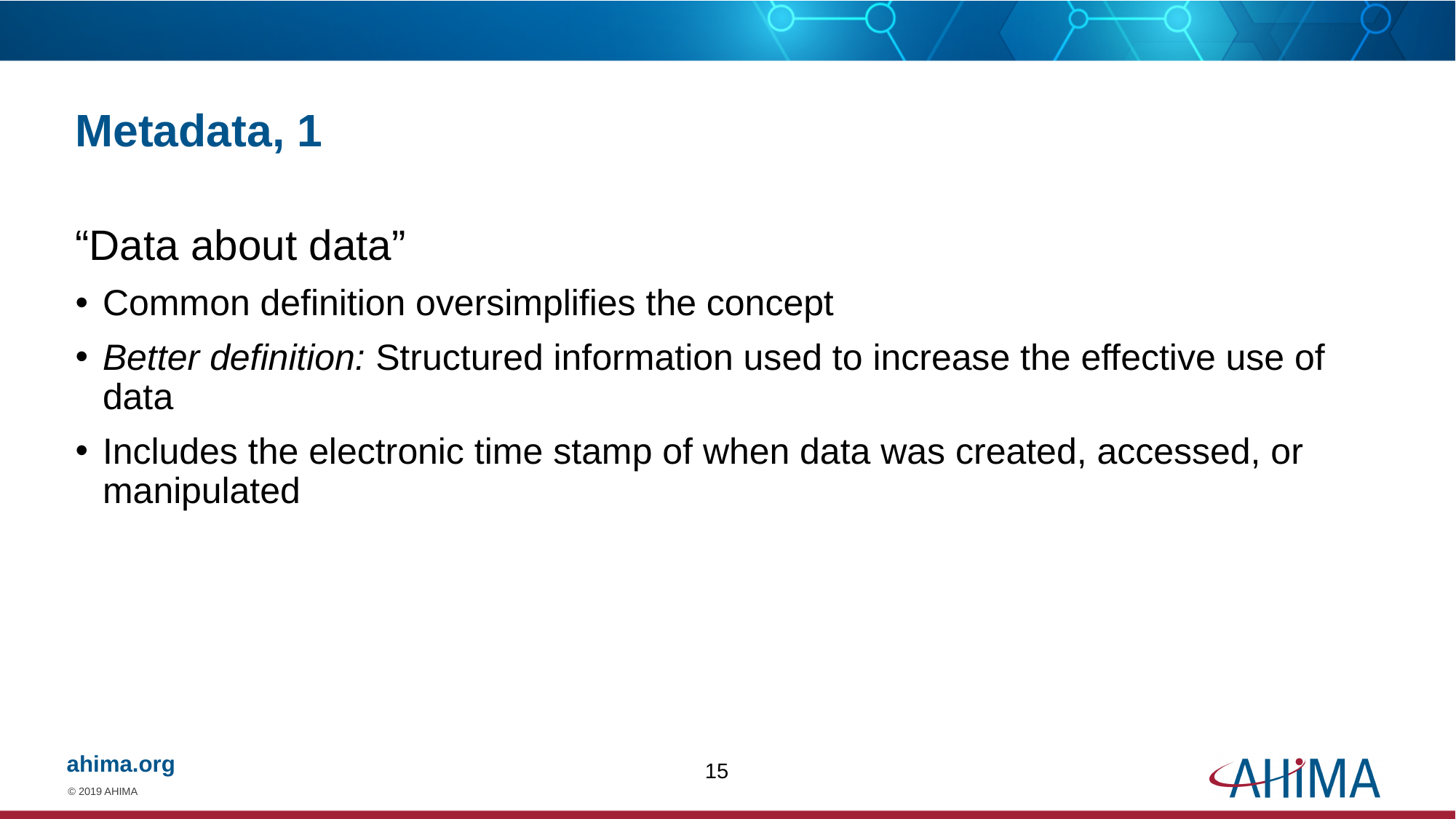

# Metadata, 1
“Data about data”
Common definition oversimplifies the concept
Better definition: Structured information used to increase the effective use of data
Includes the electronic time stamp of when data was created, accessed, or manipulated